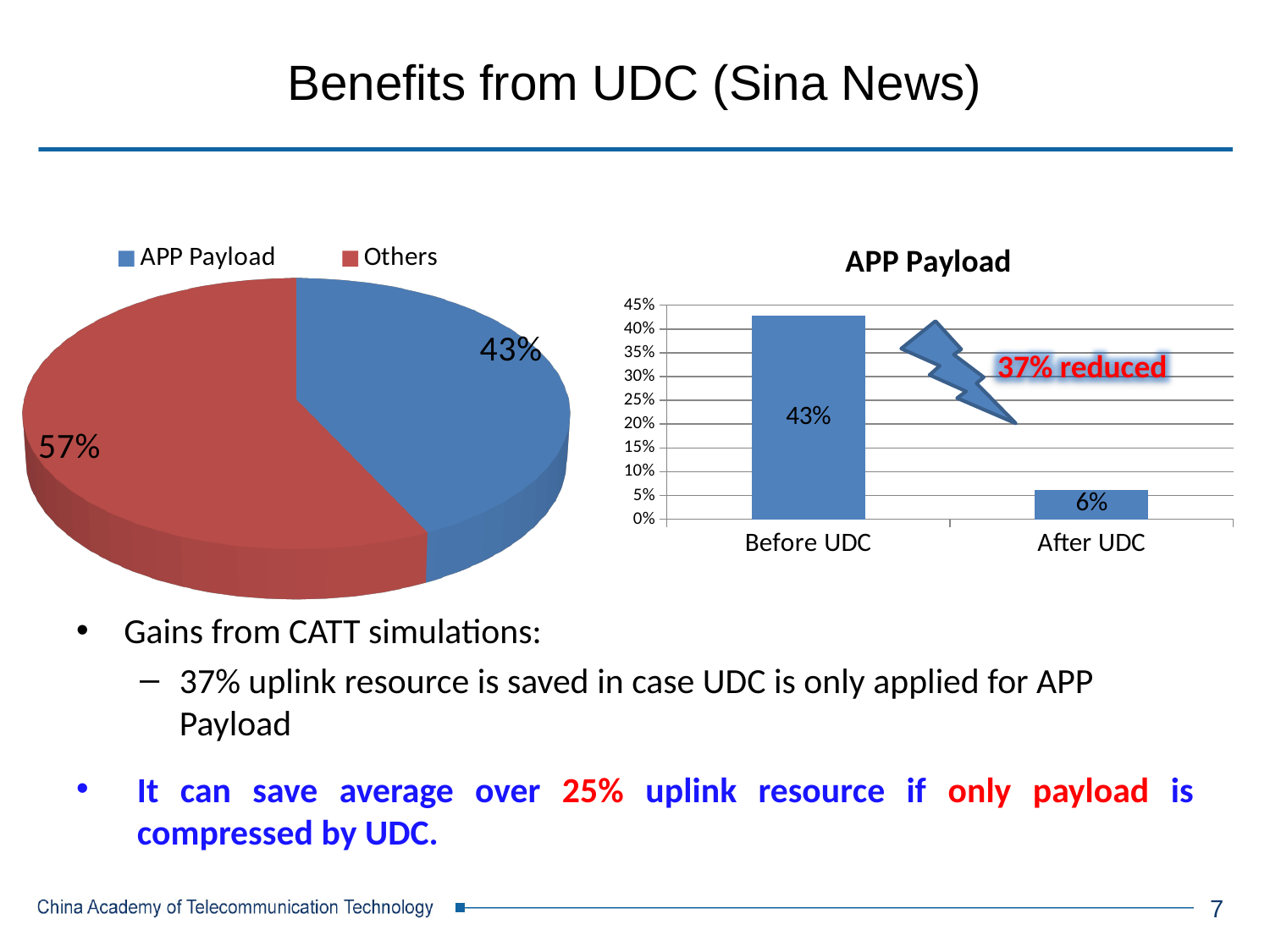

# Benefits from UDC (Sina News)

[unsupported chart]

[unsupported chart]

### Chart:

| Category |  |
|---|---|
| Before UDC | 0.42806638130028696 |
| After UDC | 0.0625154075435336 |
37% reduced
Gains from CATT simulations:
37% uplink resource is saved in case UDC is only applied for APP Payload
It can save average over 25% uplink resource if only payload is compressed by UDC.
7